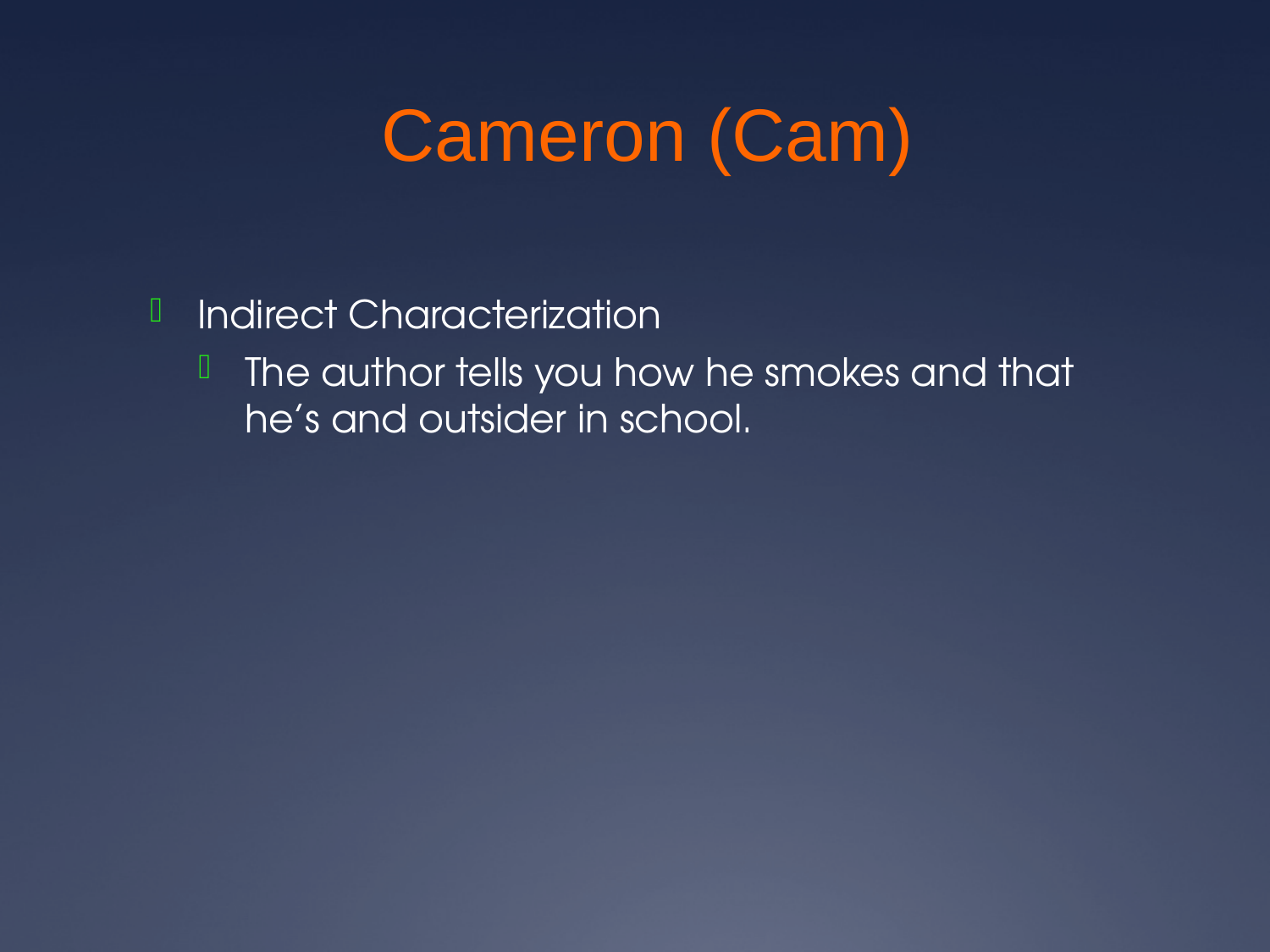

# Cameron (Cam)
Indirect Characterization
The author tells you how he smokes and that he’s and outsider in school.